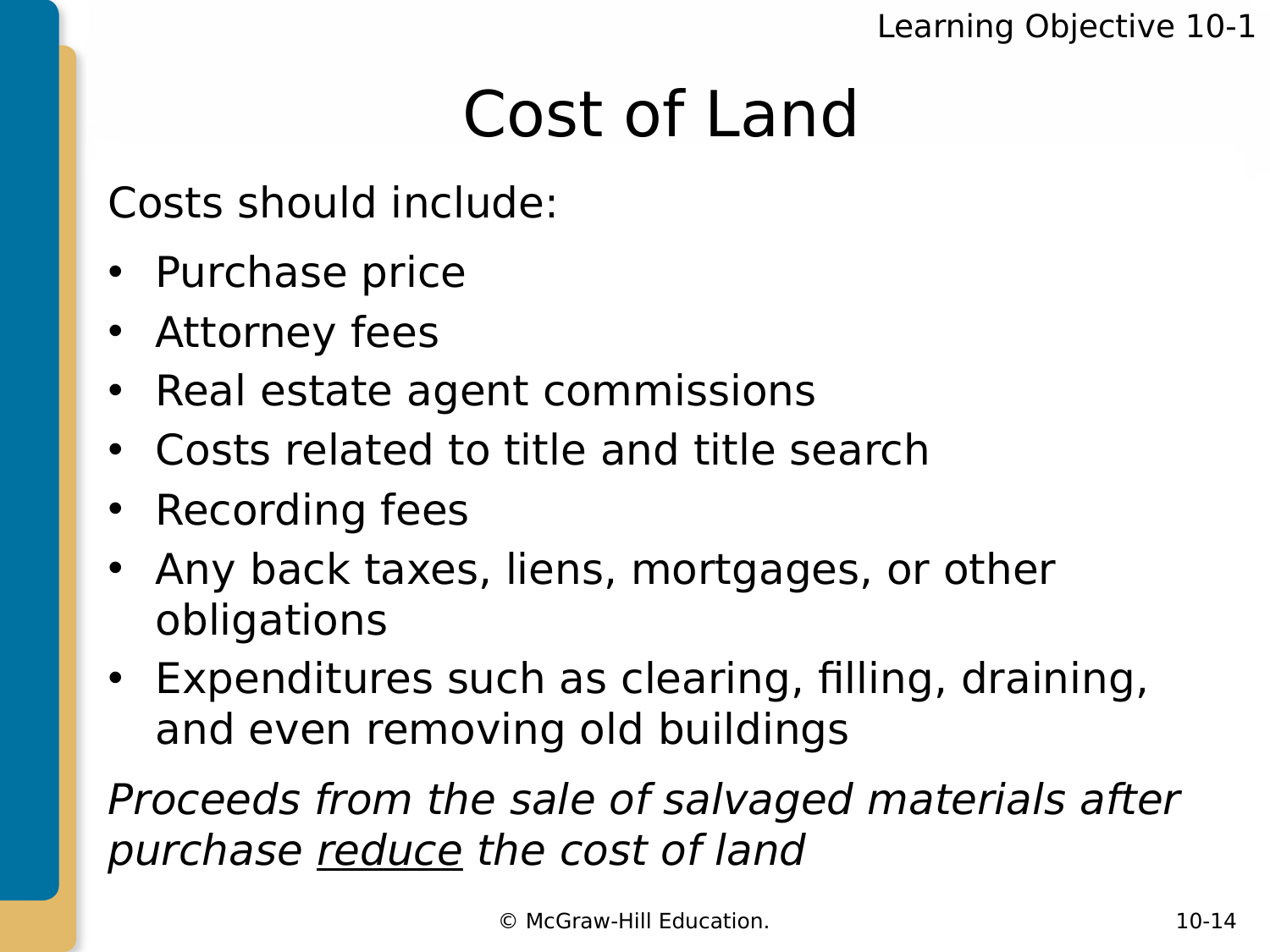

Learning Objective 10-1
# Cost of Land
Costs should include:
Purchase price
Attorney fees
Real estate agent commissions
Costs related to title and title search
Recording fees
Any back taxes, liens, mortgages, or other obligations
Expenditures such as clearing, filling, draining, and even removing old buildings
Proceeds from the sale of salvaged materials after purchase reduce the cost of land